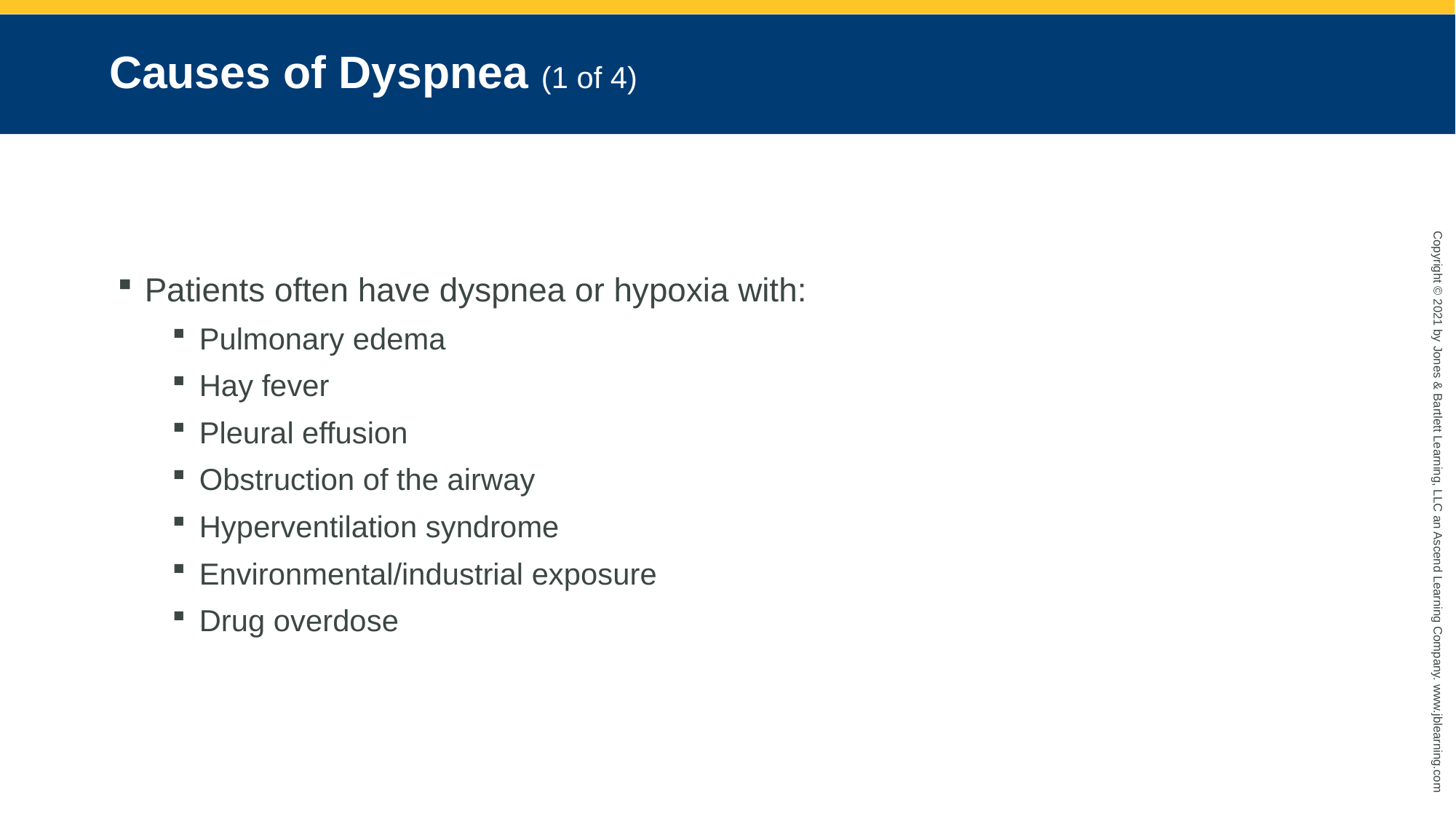

# Causes of Dyspnea (1 of 4)
Patients often have dyspnea or hypoxia with:
Pulmonary edema
Hay fever
Pleural effusion
Obstruction of the airway
Hyperventilation syndrome
Environmental/industrial exposure
Drug overdose